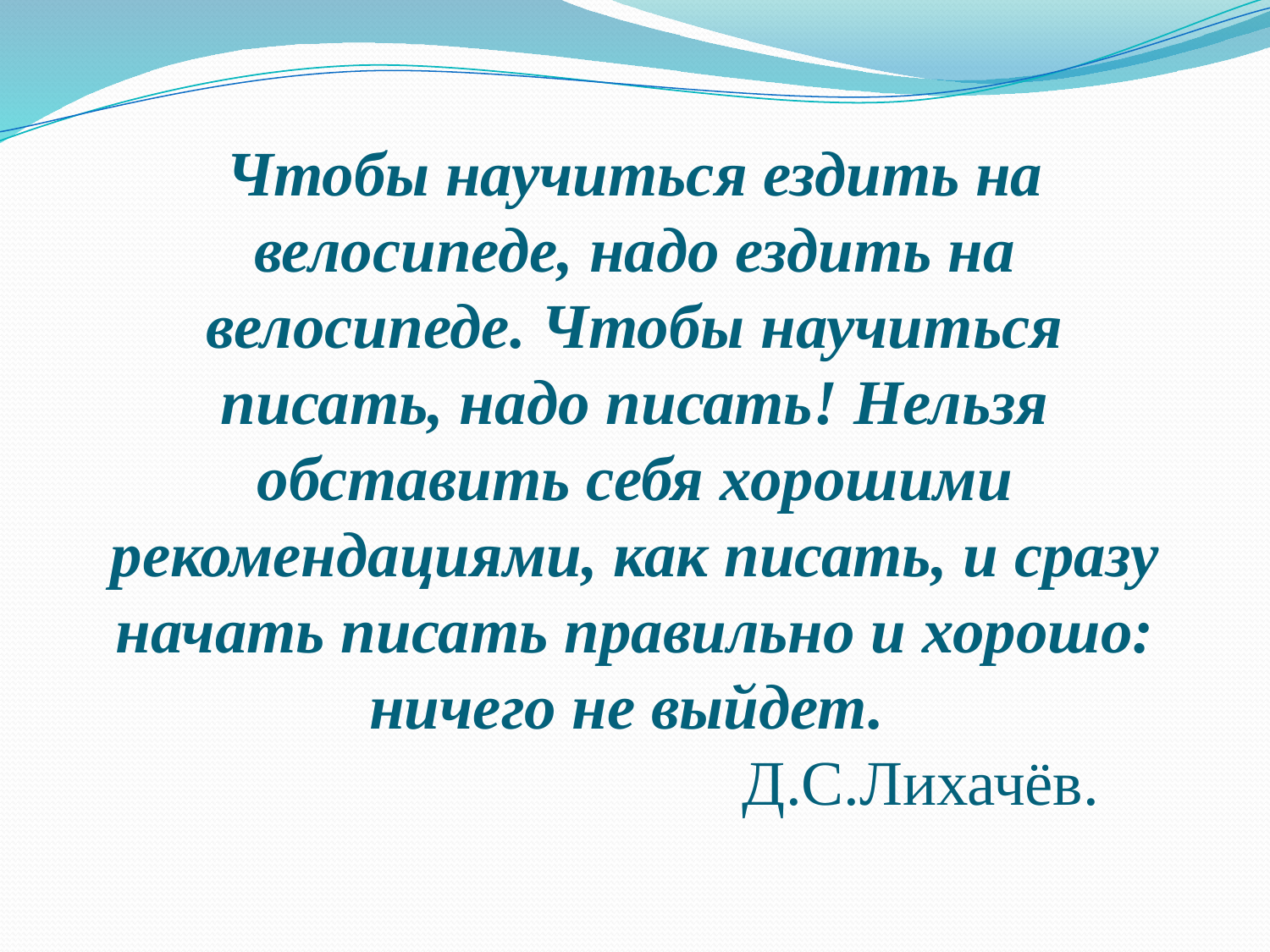

Чтобы научиться ездить на велосипеде, надо ездить на велосипеде. Чтобы научиться писать, надо писать! Нельзя обставить себя хорошими рекомендациями, как писать, и сразу начать писать правильно и хорошо: ничего не выйдет.
                                        Д.С.Лихачёв.